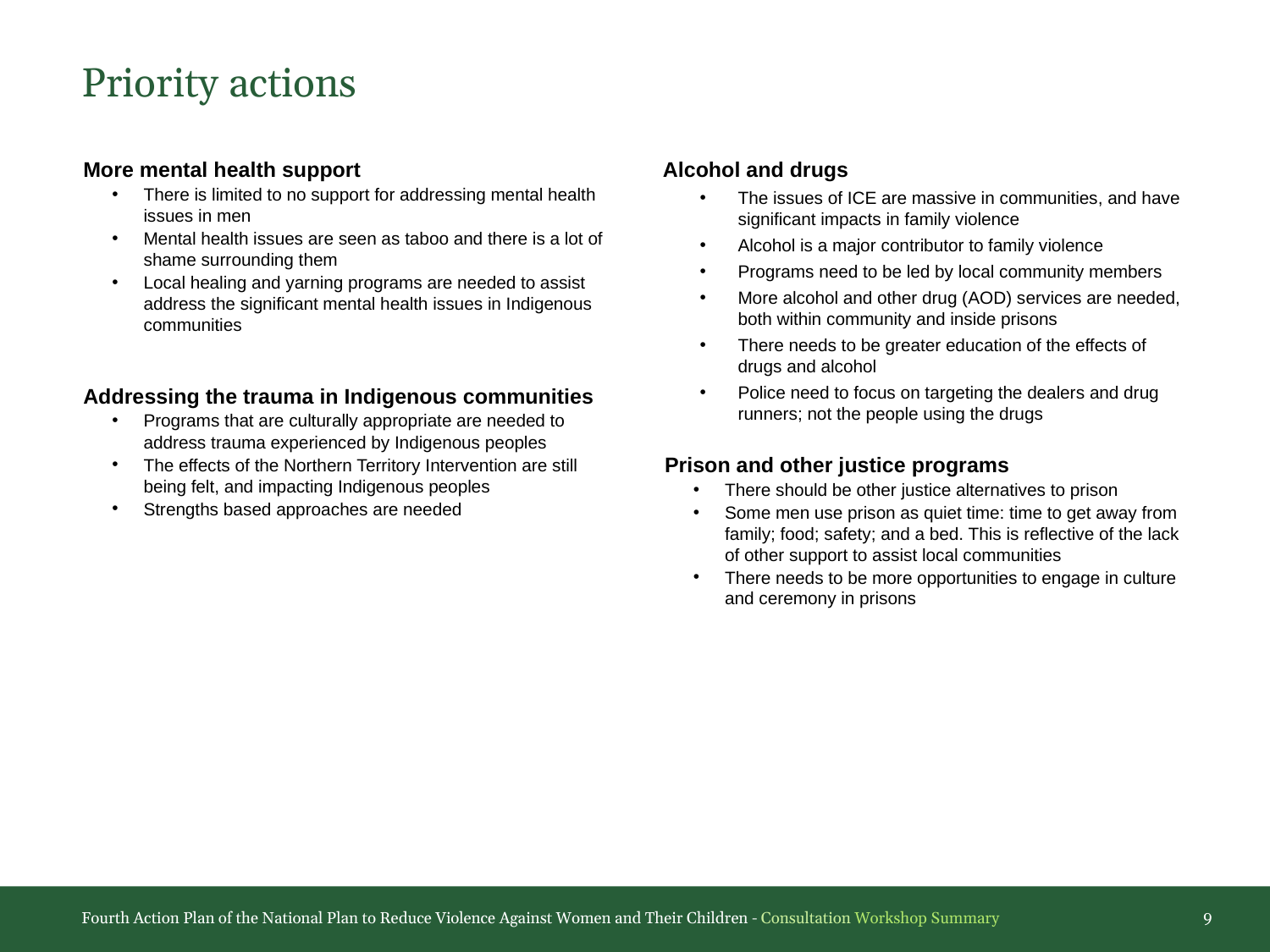

# Priority actions
More mental health support
There is limited to no support for addressing mental health issues in men
Mental health issues are seen as taboo and there is a lot of shame surrounding them
Local healing and yarning programs are needed to assist address the significant mental health issues in Indigenous communities

Addressing the trauma in Indigenous communities
Programs that are culturally appropriate are needed to address trauma experienced by Indigenous peoples
The effects of the Northern Territory Intervention are still being felt, and impacting Indigenous peoples
Strengths based approaches are needed

Alcohol and drugs
The issues of ICE are massive in communities, and have significant impacts in family violence
Alcohol is a major contributor to family violence
Programs need to be led by local community members
More alcohol and other drug (AOD) services are needed, both within community and inside prisons
There needs to be greater education of the effects of drugs and alcohol
Police need to focus on targeting the dealers and drug runners; not the people using the drugs

Prison and other justice programs
There should be other justice alternatives to prison
Some men use prison as quiet time: time to get away from family; food; safety; and a bed. This is reflective of the lack of other support to assist local communities
There needs to be more opportunities to engage in culture and ceremony in prisons

Fourth Action Plan of the National Plan to Reduce Violence Against Women and Their Children - Consultation Workshop Summary
9